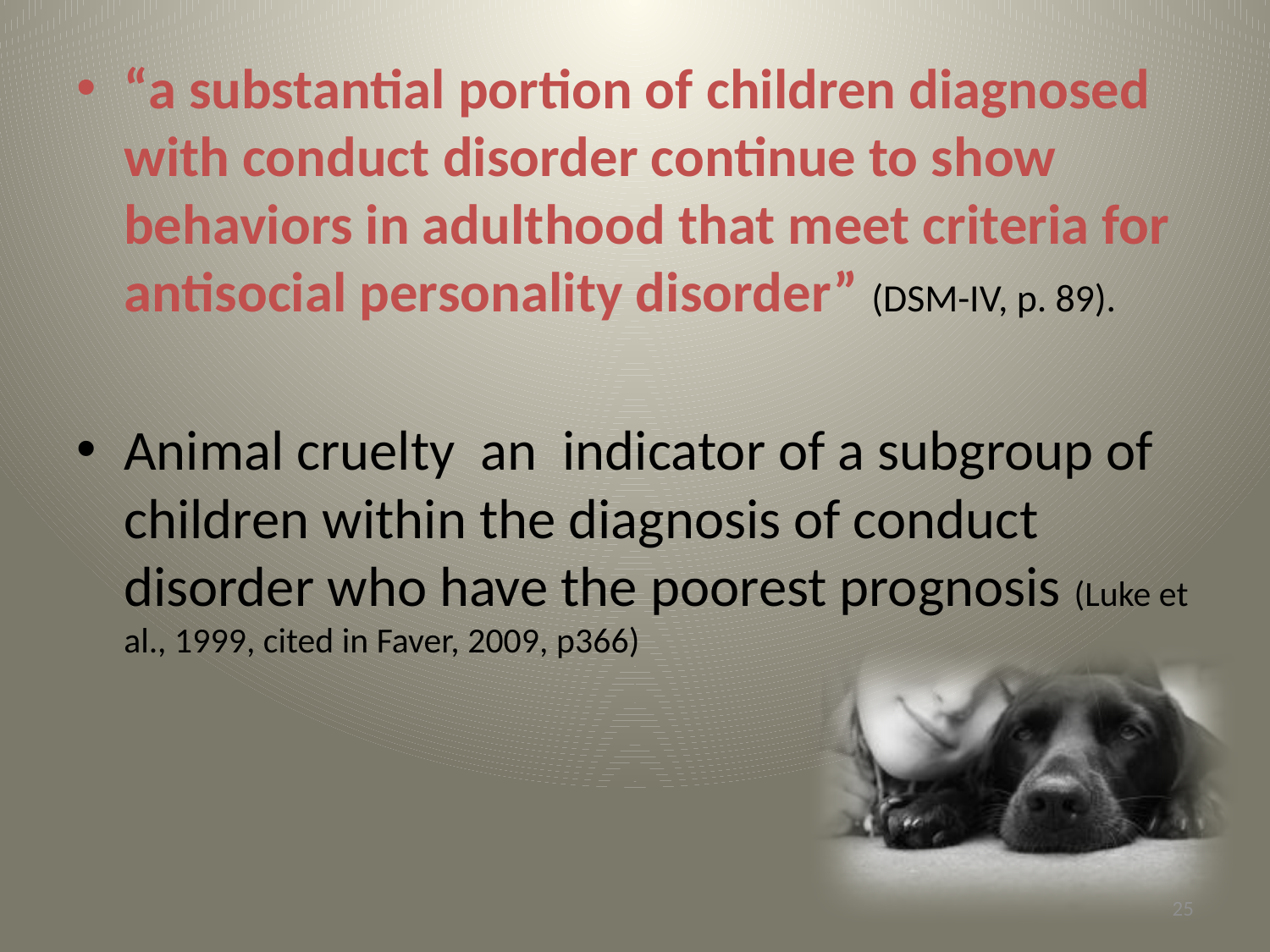

“a substantial portion of children diagnosed with conduct disorder continue to show behaviors in adulthood that meet criteria for antisocial personality disorder” (DSM-IV, p. 89).

Animal cruelty  an  indicator of a subgroup of children within the diagnosis of conduct disorder who have the poorest prognosis (Luke et al., 1999, cited in Faver, 2009, p366)
25